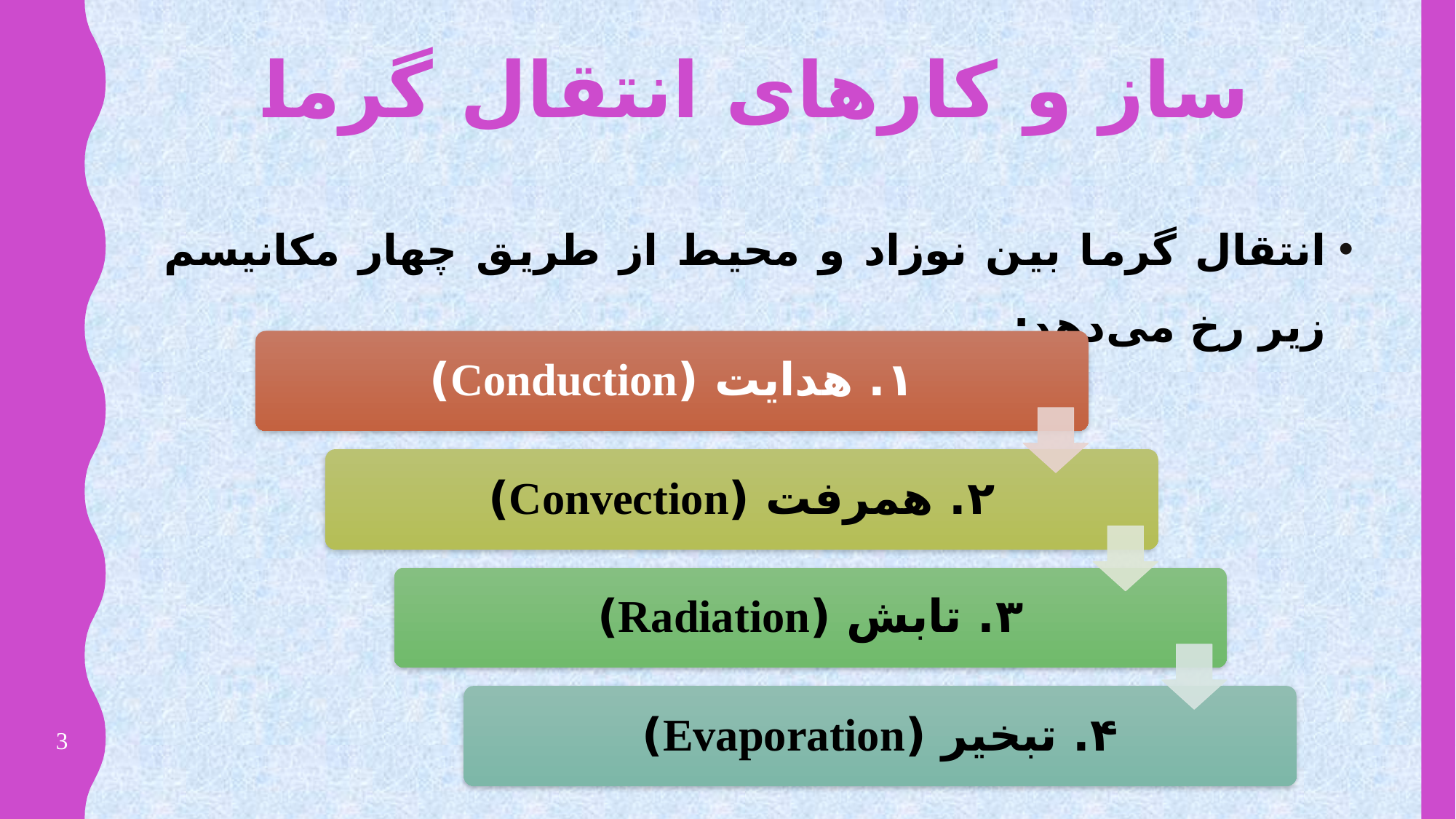

# ساز و کارهای انتقال گرما
انتقال گرما بین نوزاد و محیط از طریق چهار مکانیسم زیر رخ می‌دهد:

۱. هدایت (Conduction)
۲. همرفت (Convection)
۳. تابش (Radiation)
۴. تبخیر (Evaporation)

3